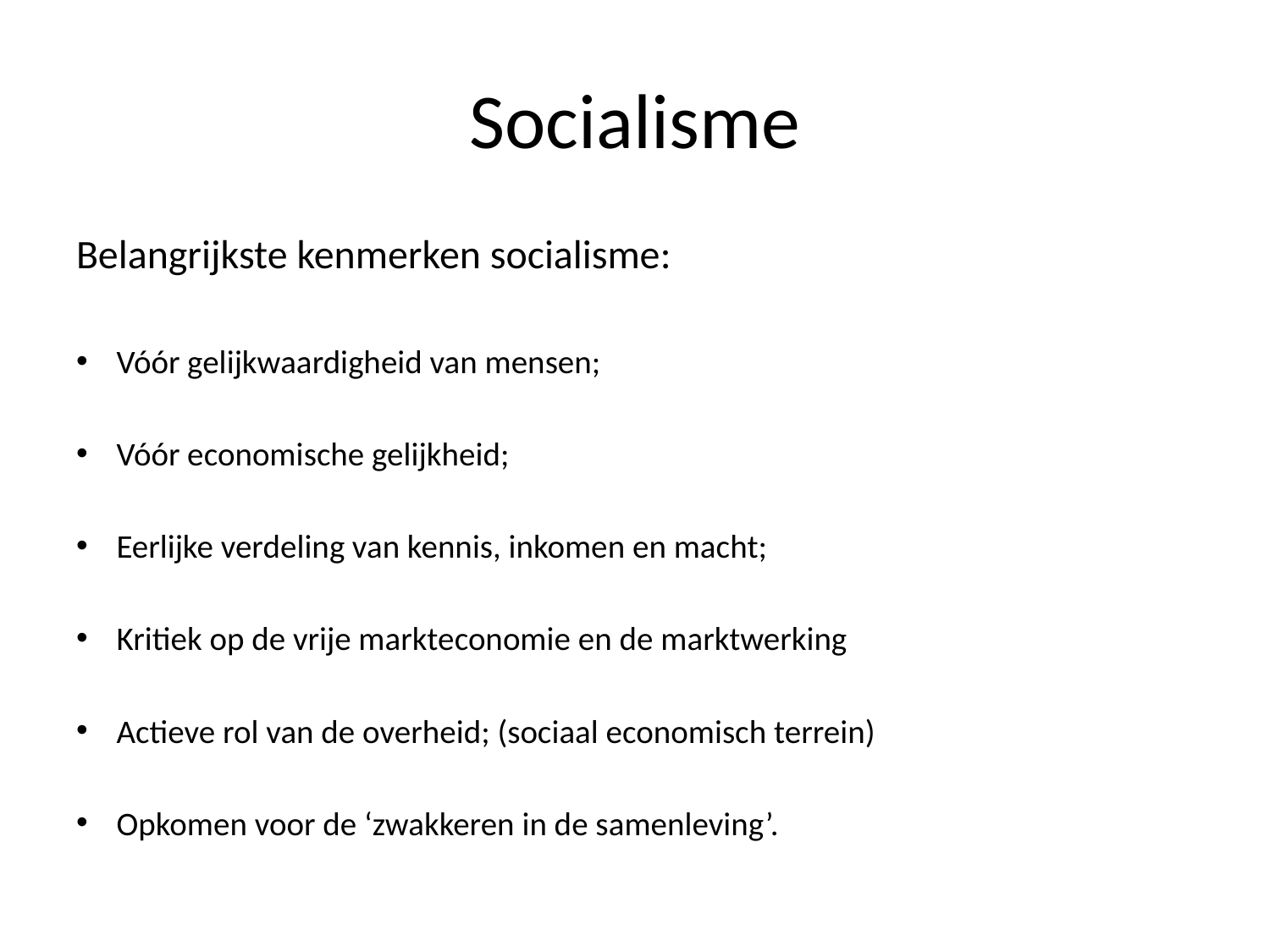

# Socialisme
Belangrijkste kenmerken socialisme:

Vóór gelijkwaardigheid van mensen;

Vóór economische gelijkheid;

Eerlijke verdeling van kennis, inkomen en macht;

Kritiek op de vrije markteconomie en de marktwerking

Actieve rol van de overheid; (sociaal economisch terrein)

Opkomen voor de ‘zwakkeren in de samenleving’.